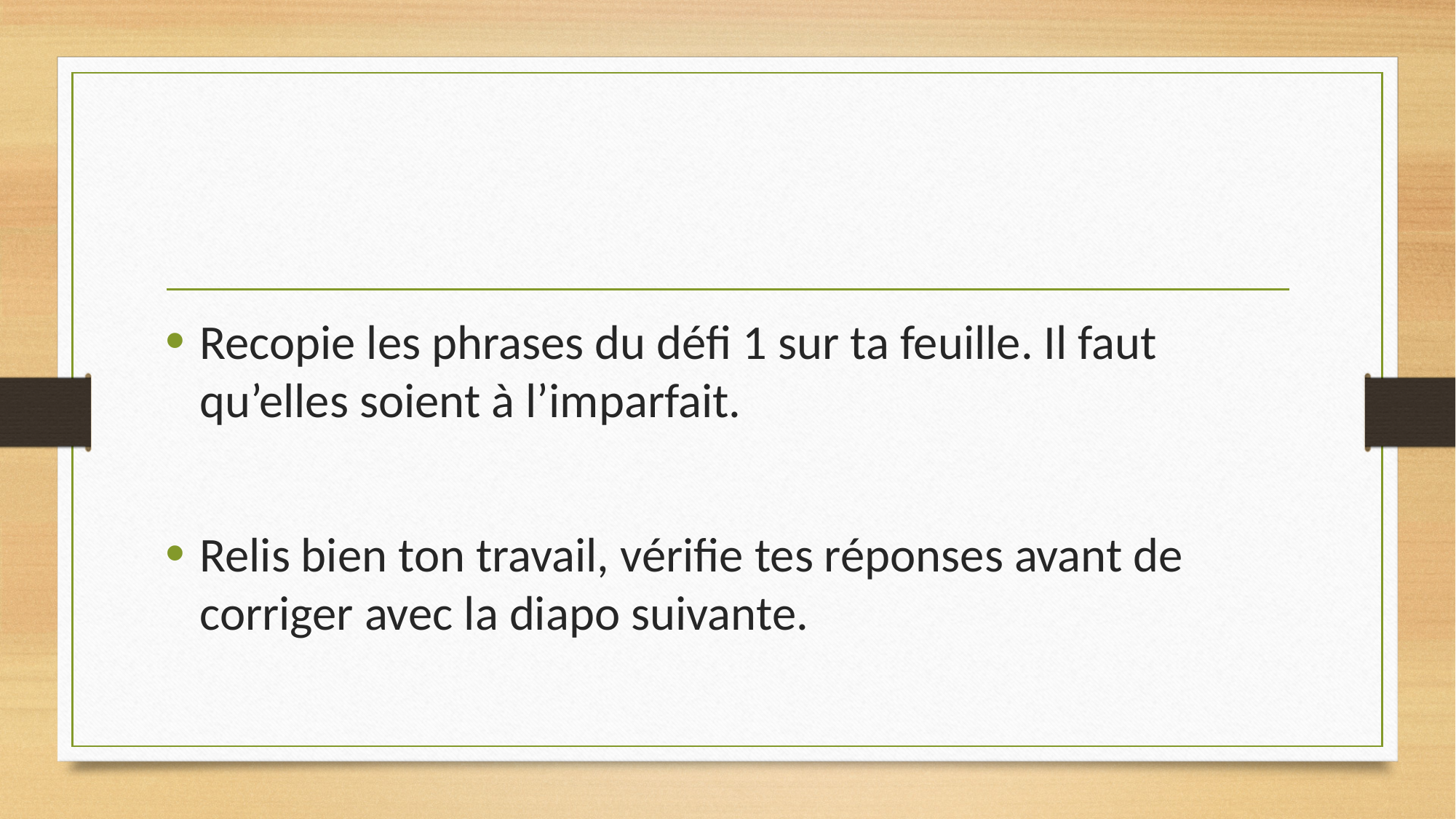

Recopie les phrases du défi 1 sur ta feuille. Il faut qu’elles soient à l’imparfait.

Relis bien ton travail, vérifie tes réponses avant de corriger avec la diapo suivante.